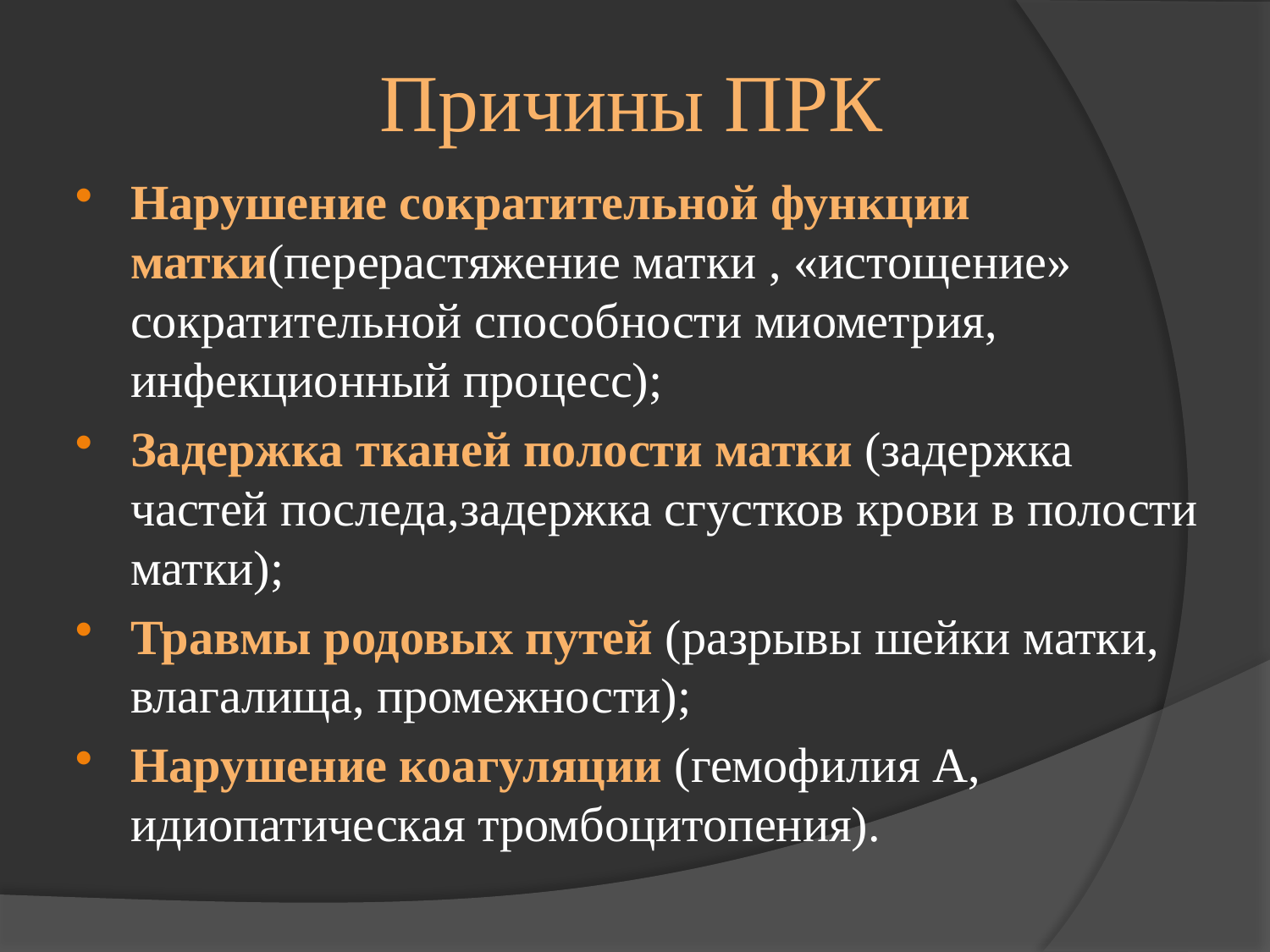

# Причины ПРК
Нарушение сократительной функции матки(перерастяжение матки , «истощение» сократительной способности миометрия, инфекционный процесс);
Задержка тканей полости матки (задержка частей последа,задержка сгустков крови в полости матки);
Травмы родовых путей (разрывы шейки матки, влагалища, промежности);
Нарушение коагуляции (гемофилия А, идиопатическая тромбоцитопения).